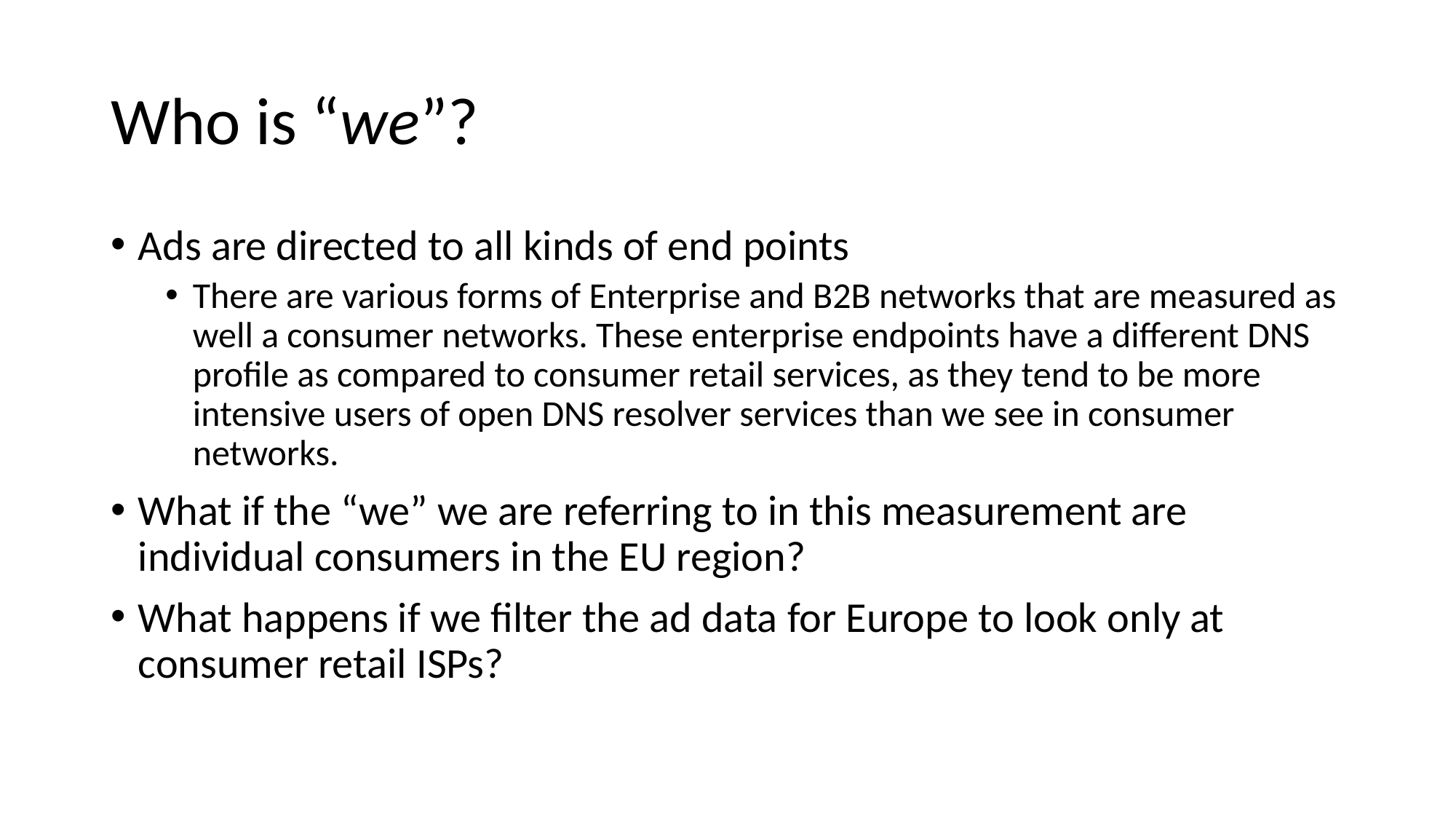

# Who is “we”?
Ads are directed to all kinds of end points
There are various forms of Enterprise and B2B networks that are measured as well a consumer networks. These enterprise endpoints have a different DNS profile as compared to consumer retail services, as they tend to be more intensive users of open DNS resolver services than we see in consumer networks.
What if the “we” we are referring to in this measurement are individual consumers in the EU region?
What happens if we filter the ad data for Europe to look only at consumer retail ISPs?